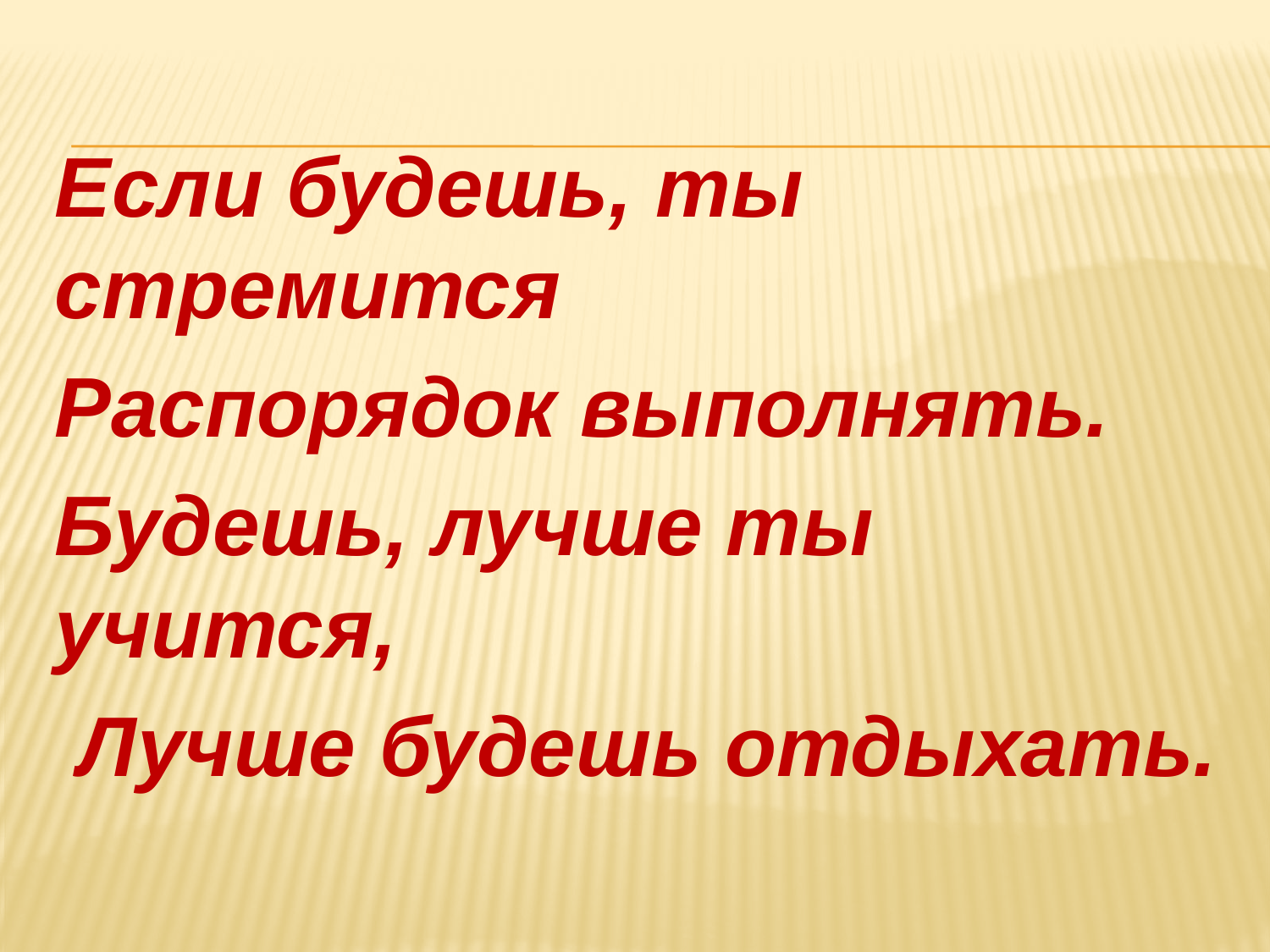

Если будешь, ты стремится
Распорядок выполнять.
Будешь, лучше ты учится,
 Лучше будешь отдыхать.